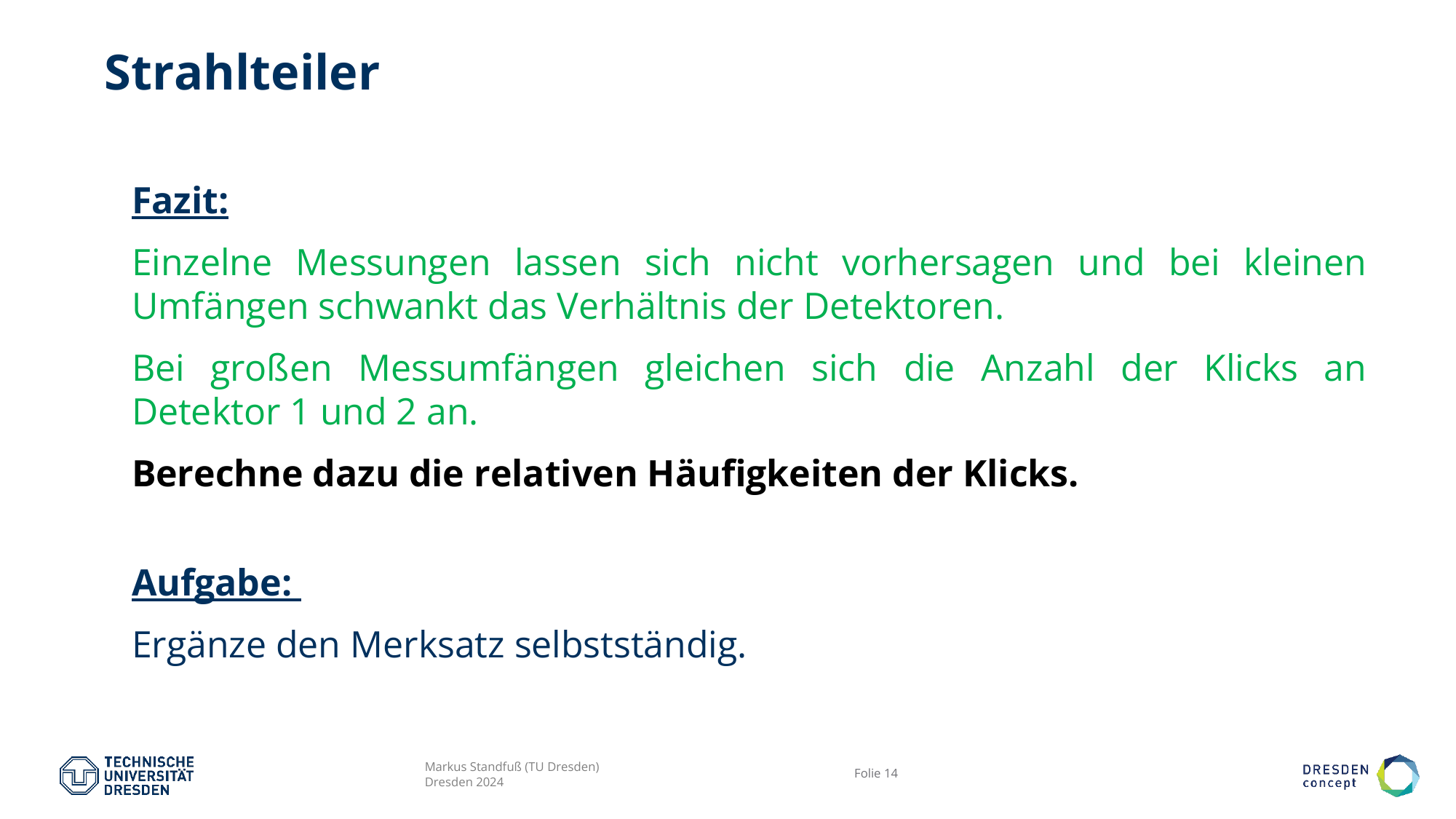

# Strahlteiler
Fazit:
Einzelne Messungen lassen sich nicht vorhersagen und bei kleinen Umfängen schwankt das Verhältnis der Detektoren.
Bei großen Messumfängen gleichen sich die Anzahl der Klicks an Detektor 1 und 2 an.
Berechne dazu die relativen Häufigkeiten der Klicks.

Aufgabe:
Ergänze den Merksatz selbstständig.